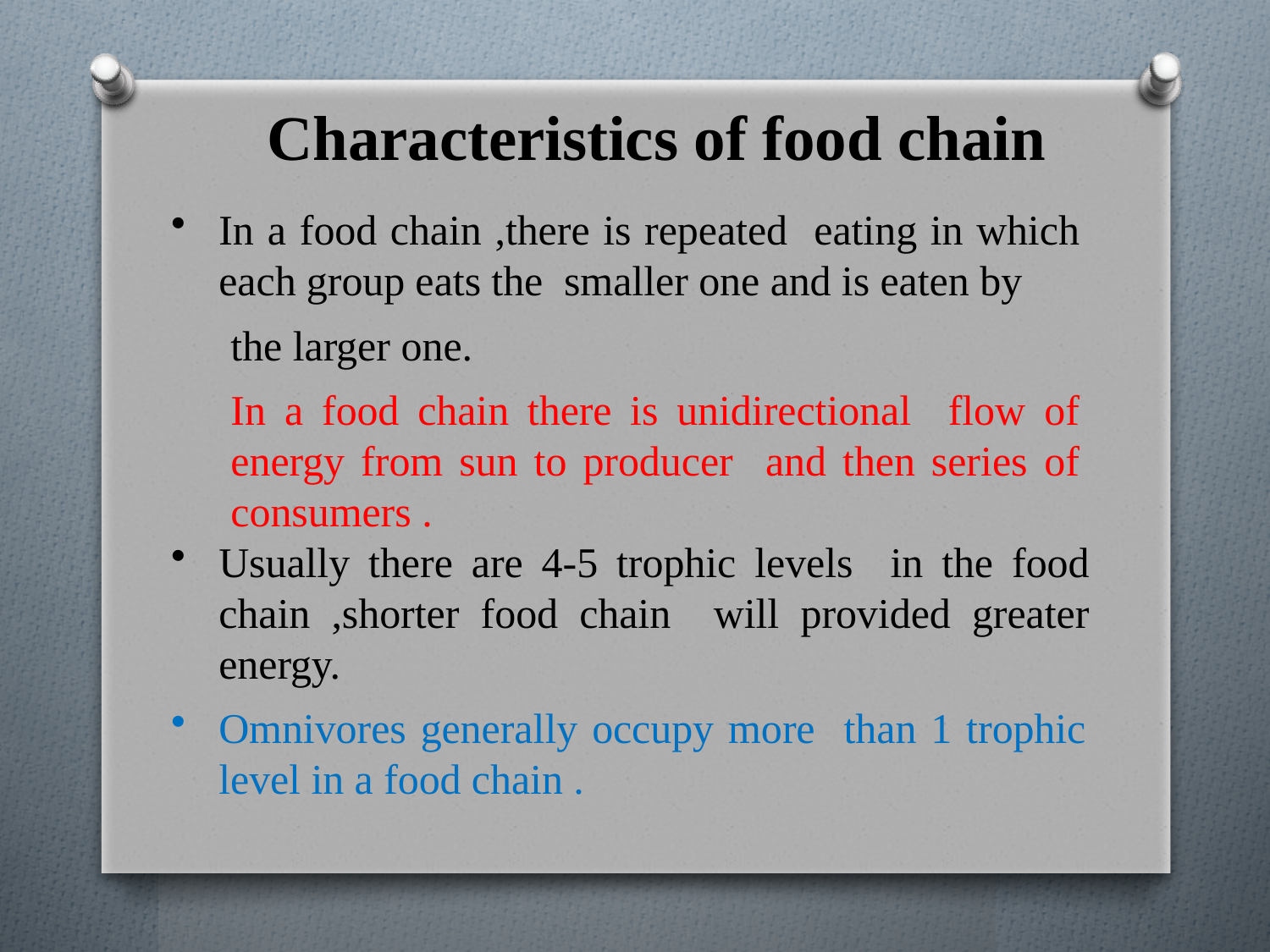

# Characteristics of food chain
In a food chain ,there is repeated  eating in which each group eats the  smaller one and is eaten by
the larger one.
In a food chain there is unidirectional  flow of energy from sun to producer  and then series of consumers .
Usually there are 4-5 trophic levels  in the food chain ,shorter food chain  will provided greater energy.
Omnivores generally occupy more  than 1 trophic level in a food chain .